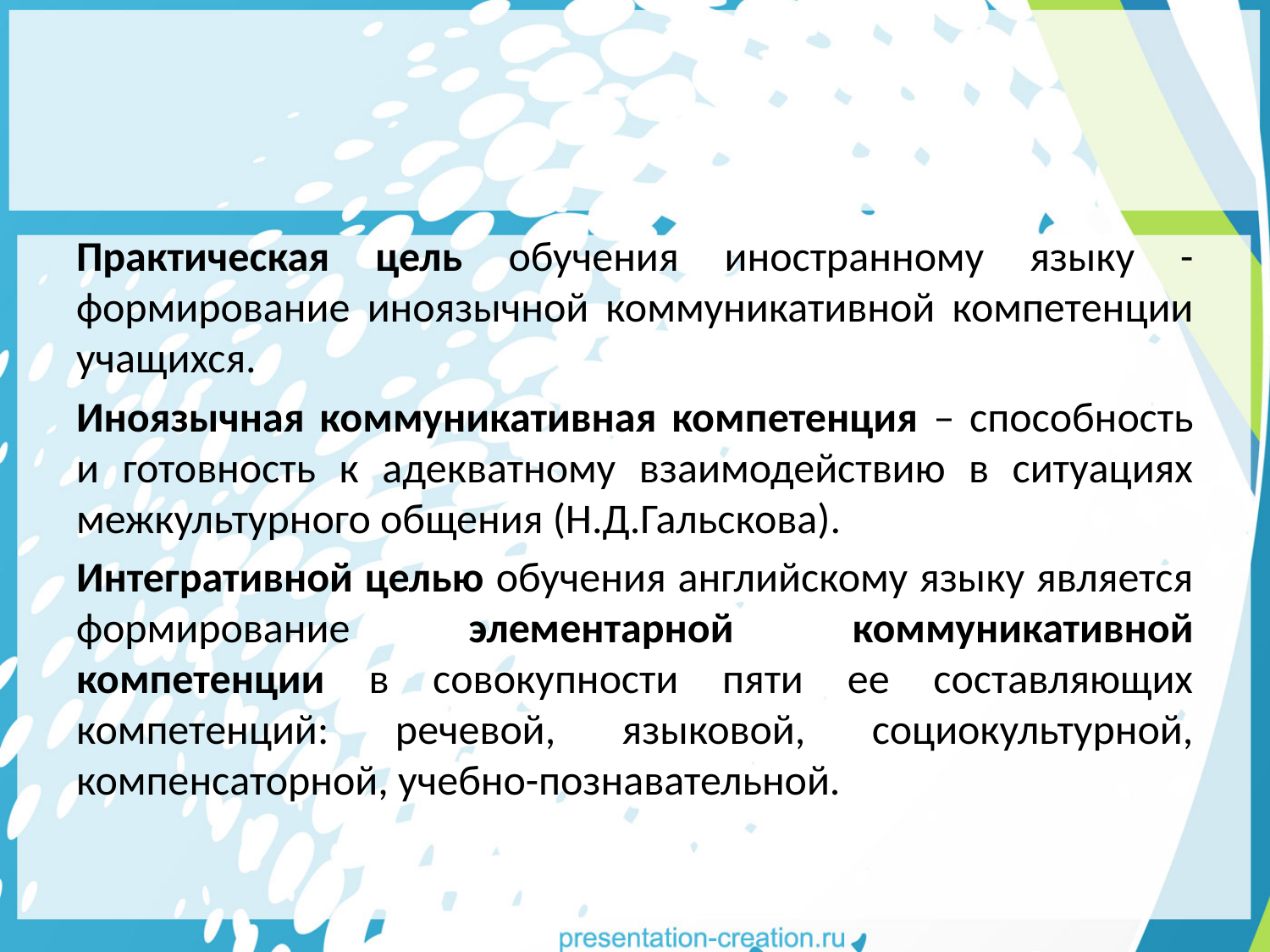

#
Практическая цель обучения иностранному языку - формирование иноязычной коммуникативной компетенции учащихся.
Иноязычная коммуникативная компетенция – способность и готовность к адекватному взаимодействию в ситуациях межкультурного общения (Н.Д.Гальскова).
Интегративной целью обучения английскому языку является формирование элементарной коммуникативной компетенции в совокупности пяти ее составляющих компетенций: речевой, языковой, социокультурной, компенсаторной, учебно-познавательной.